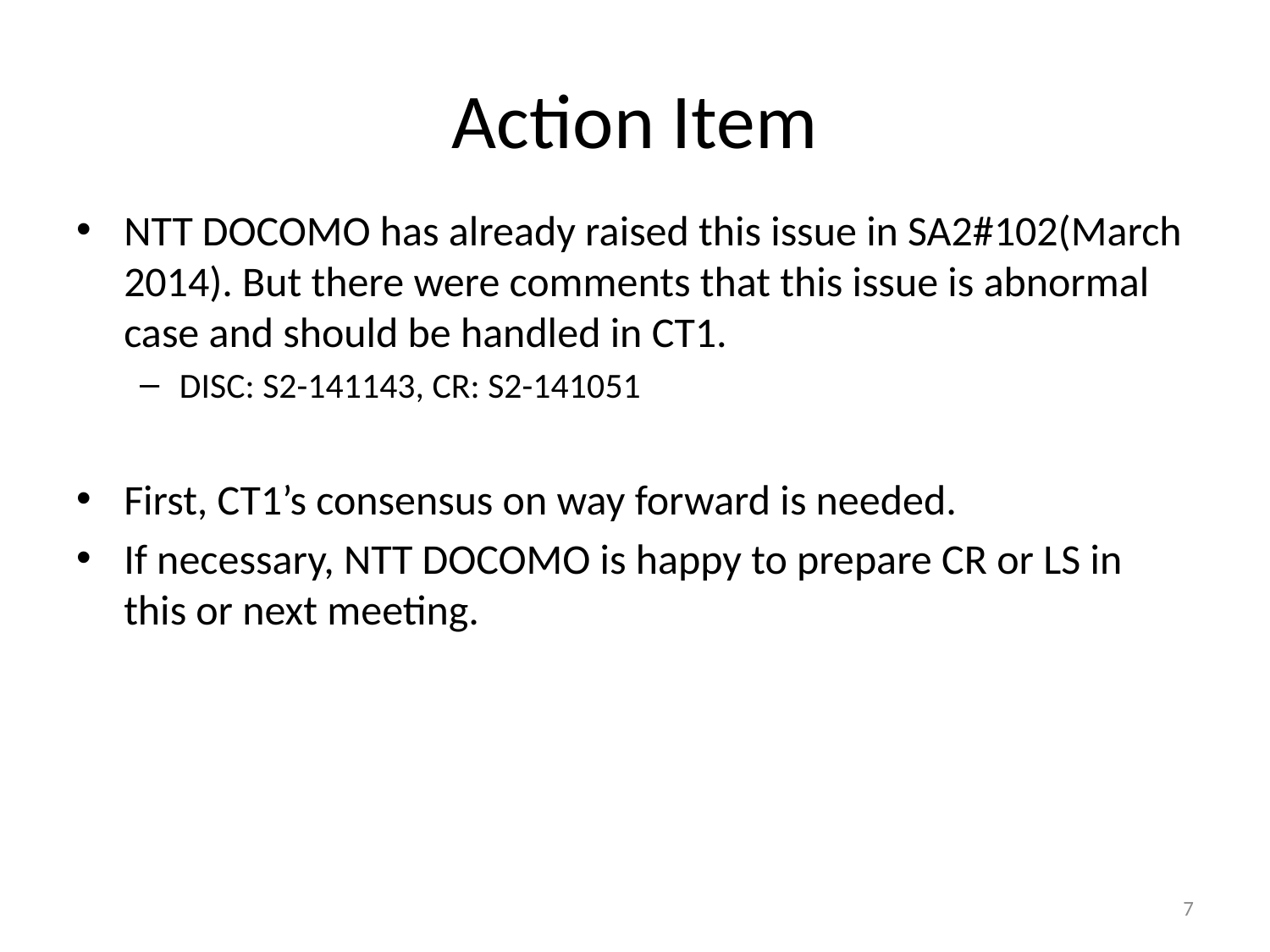

# Action Item
NTT DOCOMO has already raised this issue in SA2#102(March 2014). But there were comments that this issue is abnormal case and should be handled in CT1.
DISC: S2-141143, CR: S2-141051

First, CT1’s consensus on way forward is needed.
If necessary, NTT DOCOMO is happy to prepare CR or LS in this or next meeting.
7